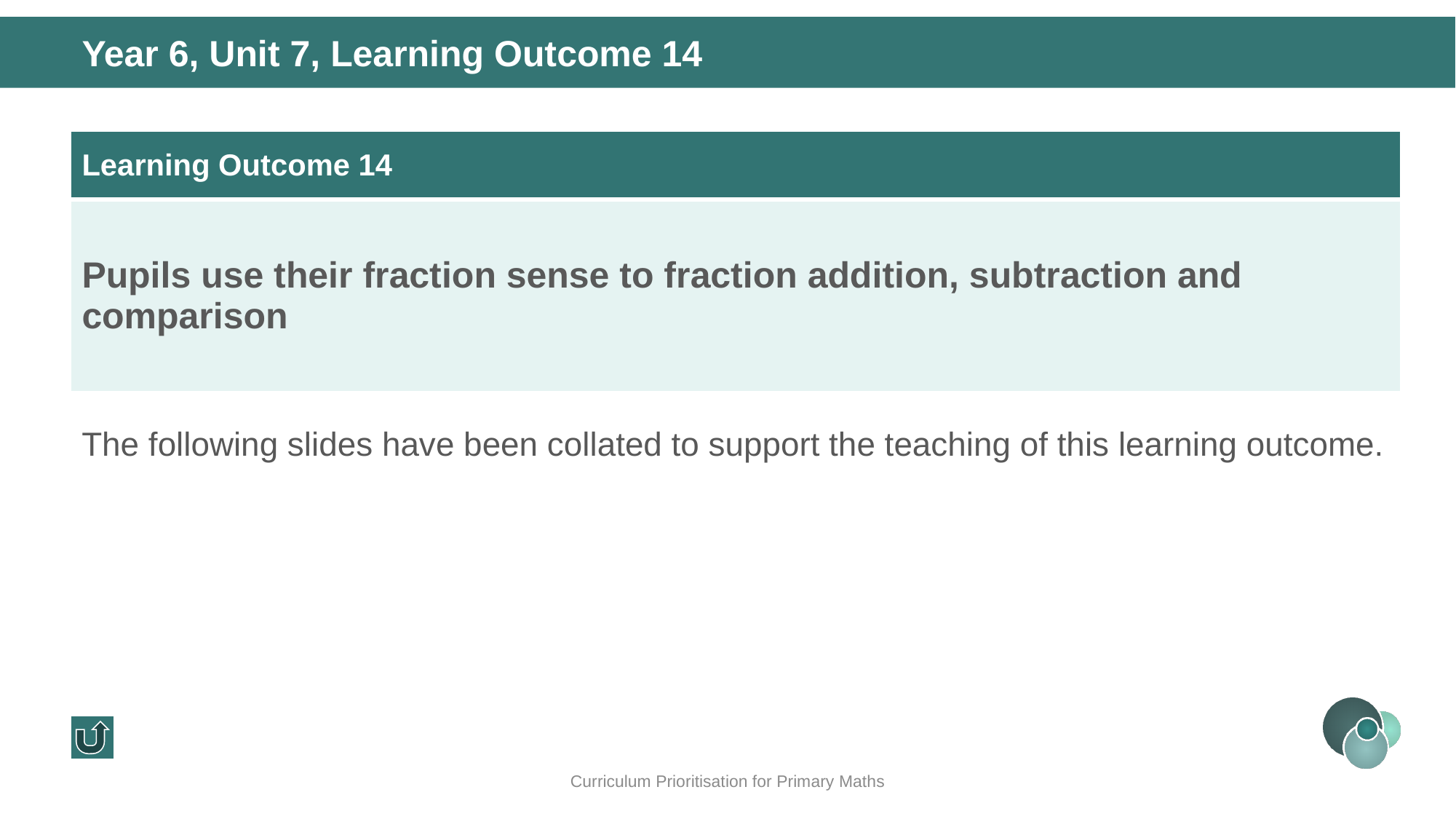

Year 6, Unit 7, Learning Outcome 14
| Learning Outcome 14 |
| --- |
| Pupils use their fraction sense to fraction addition, subtraction and comparison |
The following slides have been collated to support the teaching of this learning outcome.

Curriculum Prioritisation for Primary Maths